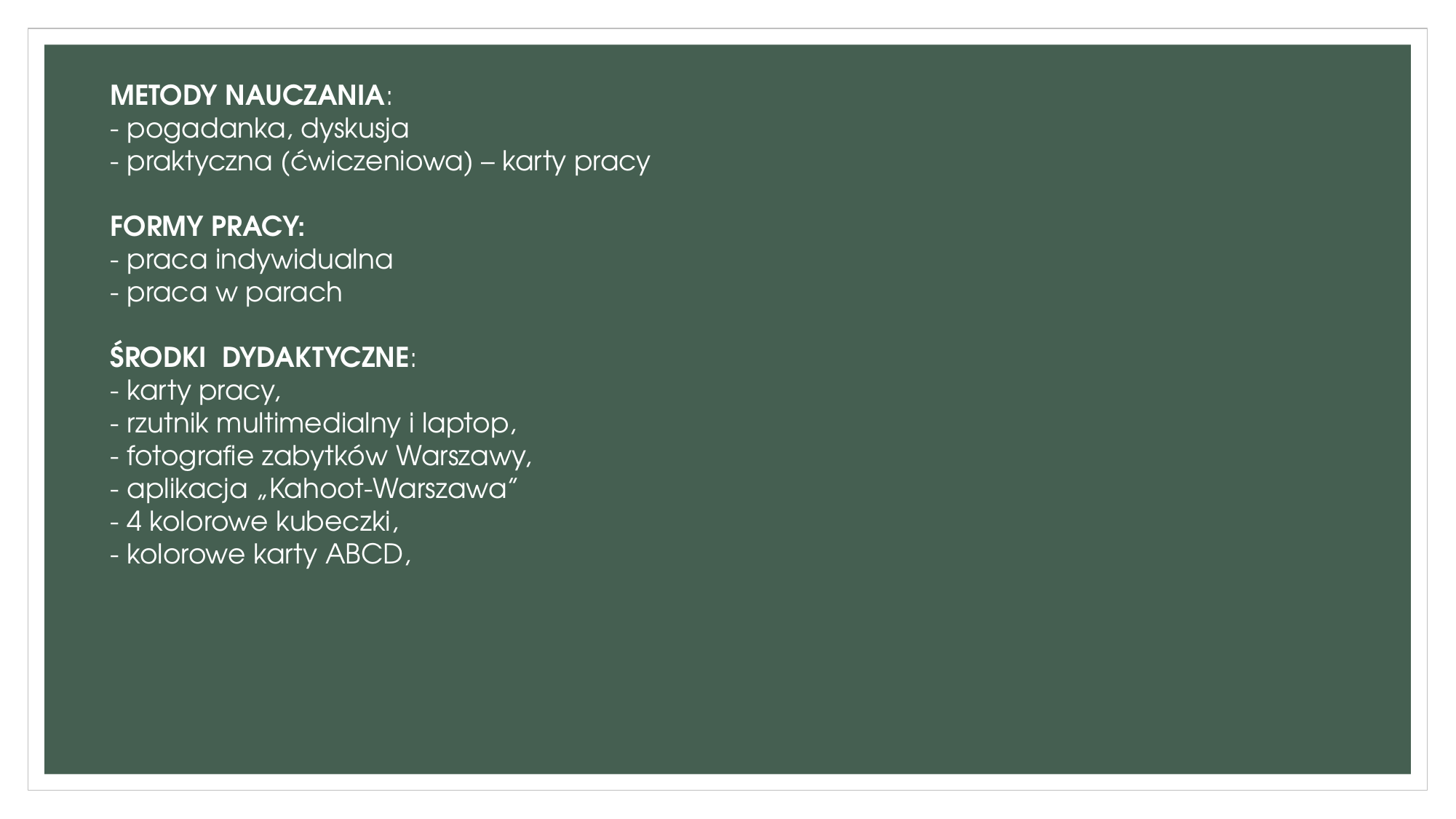

METODY NAUCZANIA:
- pogadanka, dyskusja
- praktyczna (ćwiczeniowa) – karty pracy

FORMY PRACY:
- praca indywidualna
- praca w parach

ŚRODKI  DYDAKTYCZNE:
- karty pracy,
- rzutnik multimedialny i laptop,
- fotografie zabytków Warszawy,
- aplikacja „Kahoot-Warszawa”
- 4 kolorowe kubeczki,
- kolorowe karty ABCD,